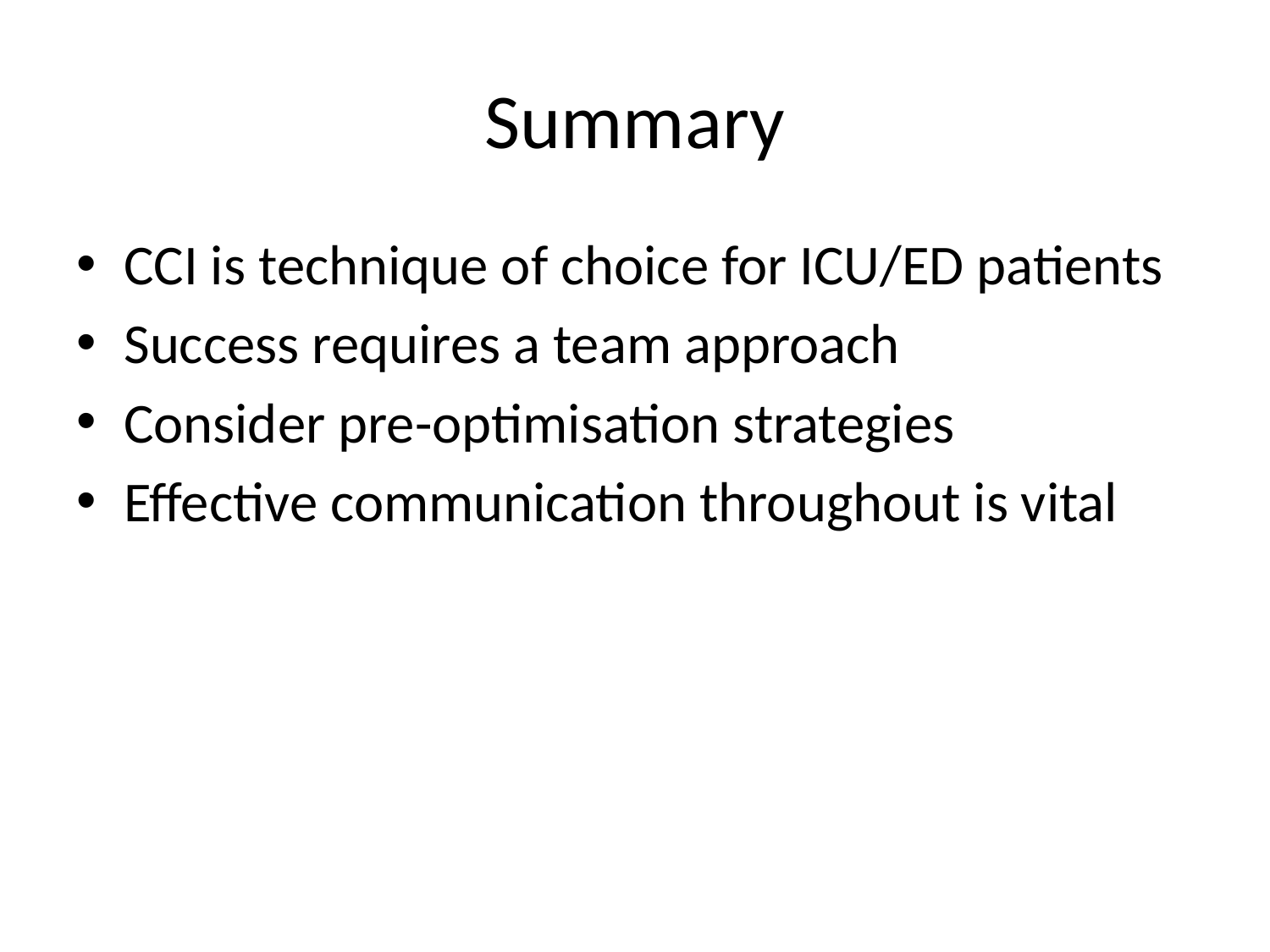

# Summary
CCI is technique of choice for ICU/ED patients
Success requires a team approach
Consider pre-optimisation strategies
Effective communication throughout is vital